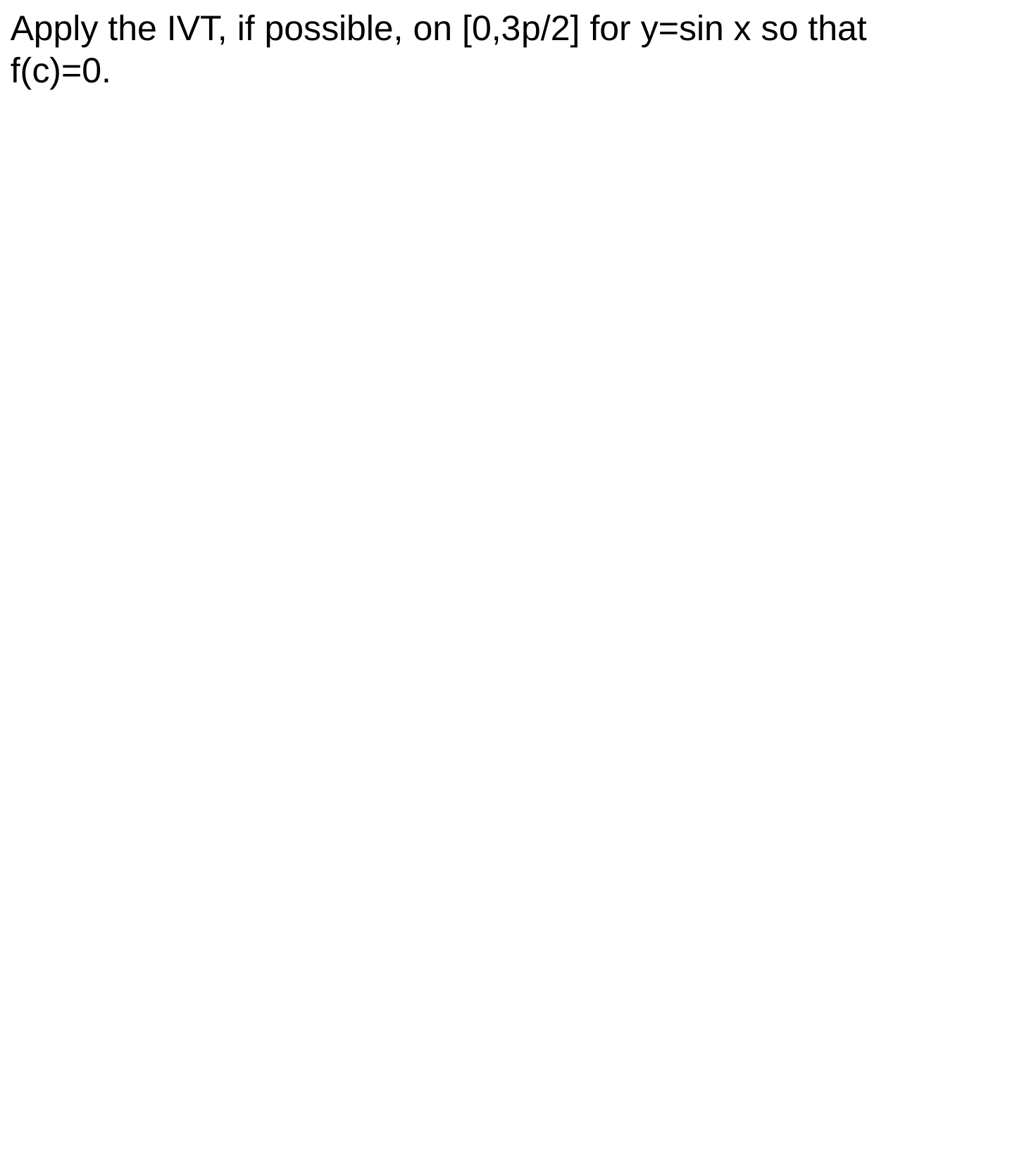

Apply the IVT, if possible, on [0,3p/2] for y=sin x so that f(c)=0.